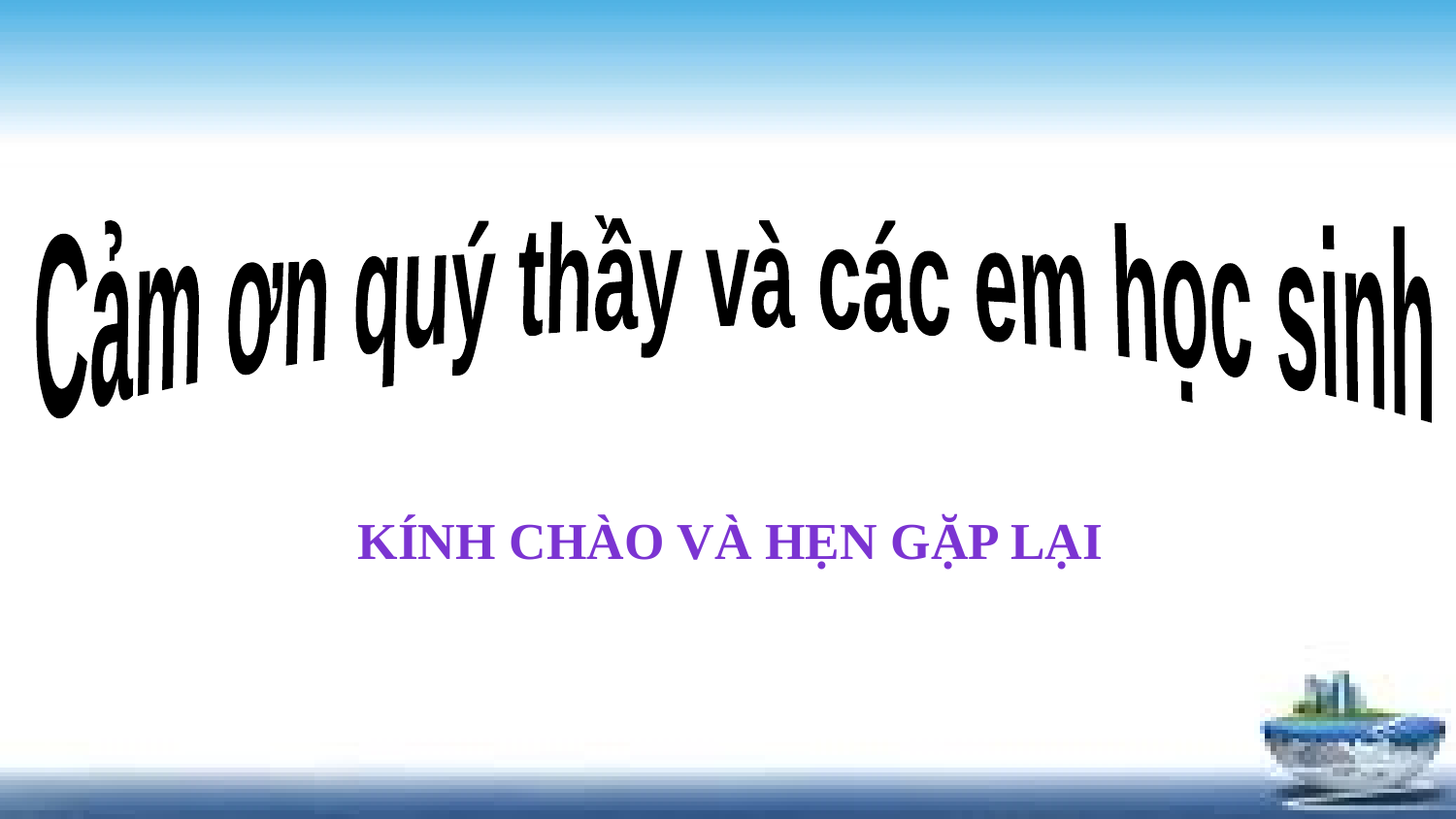

Cảm ơn quý thầy và các em học sinh
KÍNH CHÀO và hẹn gặp lại